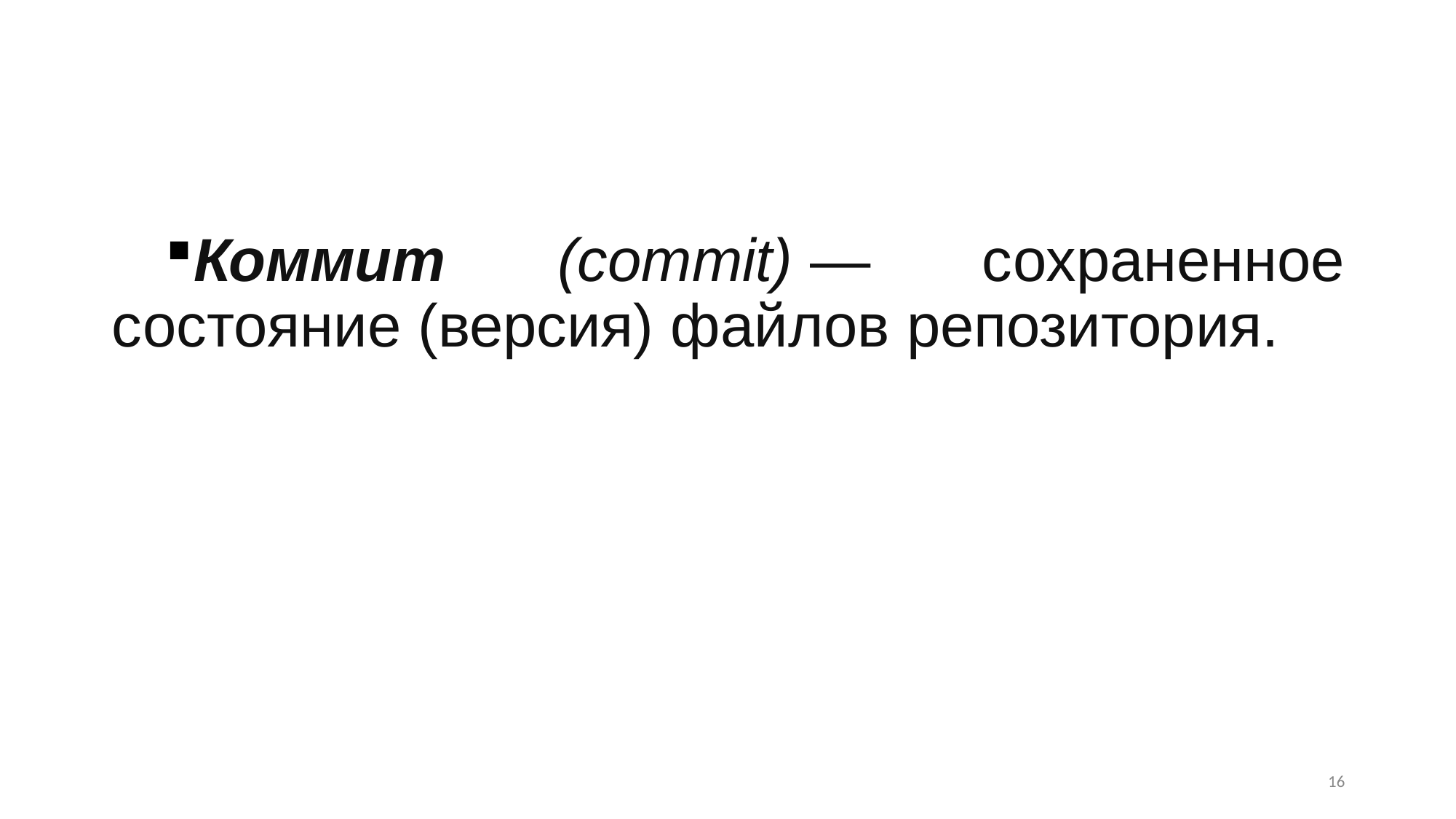

#
Коммит (commit) — сохраненное состояние (версия) файлов репозитория.

16